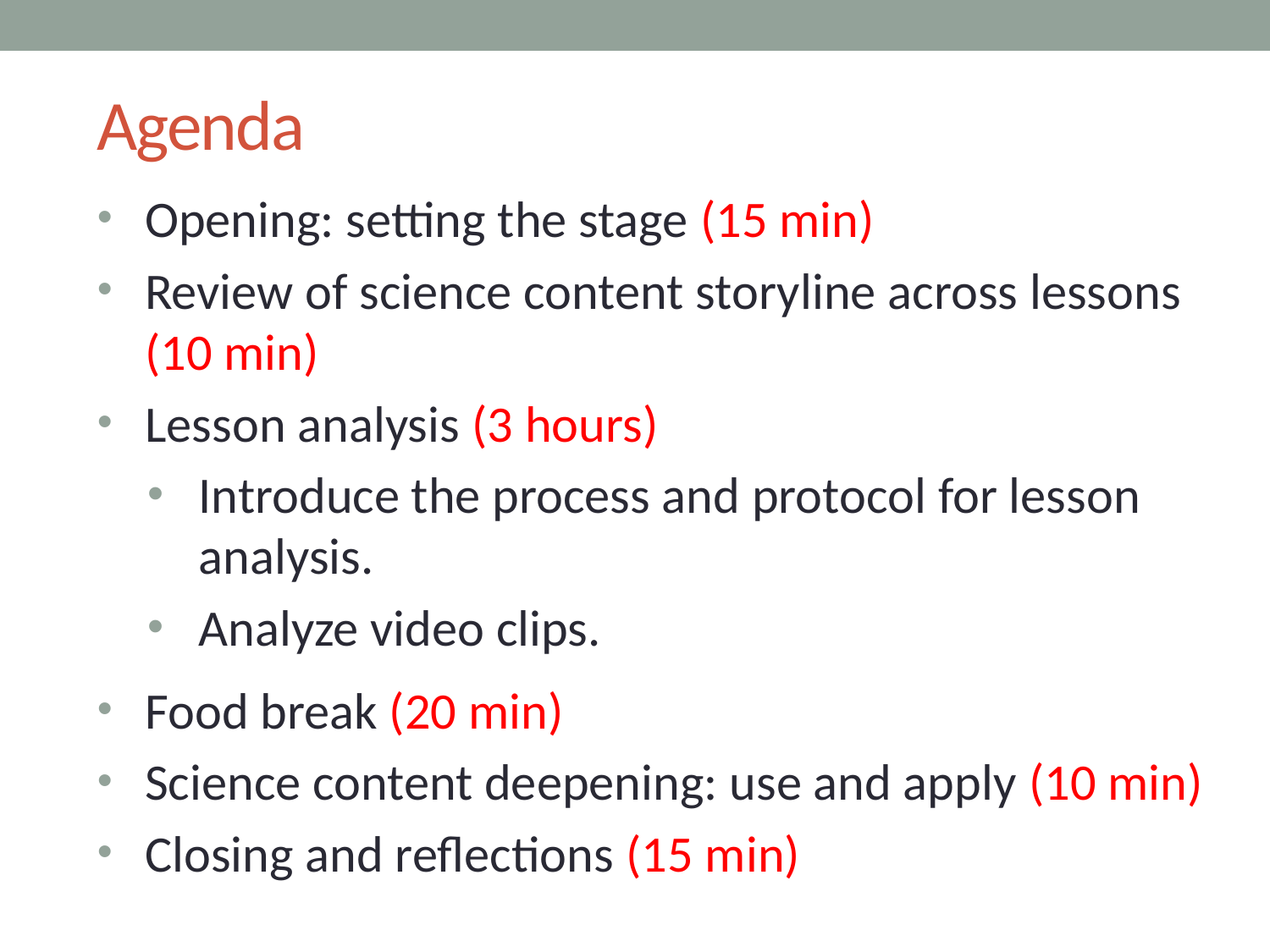

# Agenda
Opening: setting the stage (15 min)
Review of science content storyline across lessons
(10 min)
Lesson analysis (3 hours)
Introduce the process and protocol for lesson analysis.
Analyze video clips.
Food break (20 min)
Science content deepening: use and apply (10 min)
Closing and reflections (15 min)